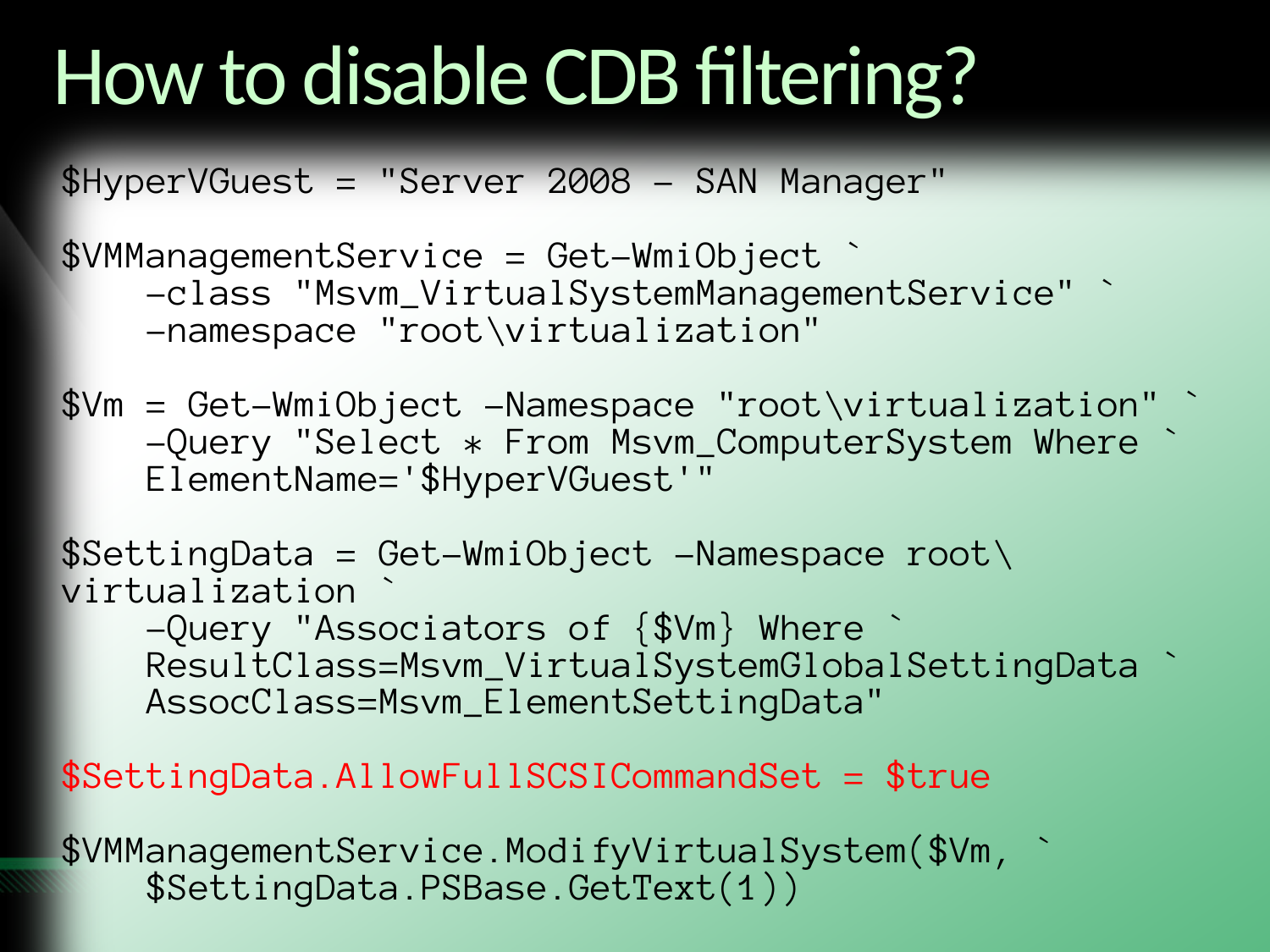

# How to disable CDB filtering?
$HyperVGuest = "Server 2008 - SAN Manager"

$VMManagementService = Get-WmiObject `
    -class "Msvm_VirtualSystemManagementService" `
    -namespace "root\virtualization"

$Vm = Get-WmiObject -Namespace "root\virtualization" `
    -Query "Select * From Msvm_ComputerSystem Where `
    ElementName='$HyperVGuest'"

$SettingData = Get-WmiObject -Namespace root\virtualization `
    -Query "Associators of {$Vm} Where `
    ResultClass=Msvm_VirtualSystemGlobalSettingData `
    AssocClass=Msvm_ElementSettingData"

$SettingData.AllowFullSCSICommandSet = $true

$VMManagementService.ModifyVirtualSystem($Vm, `
    $SettingData.PSBase.GetText(1))